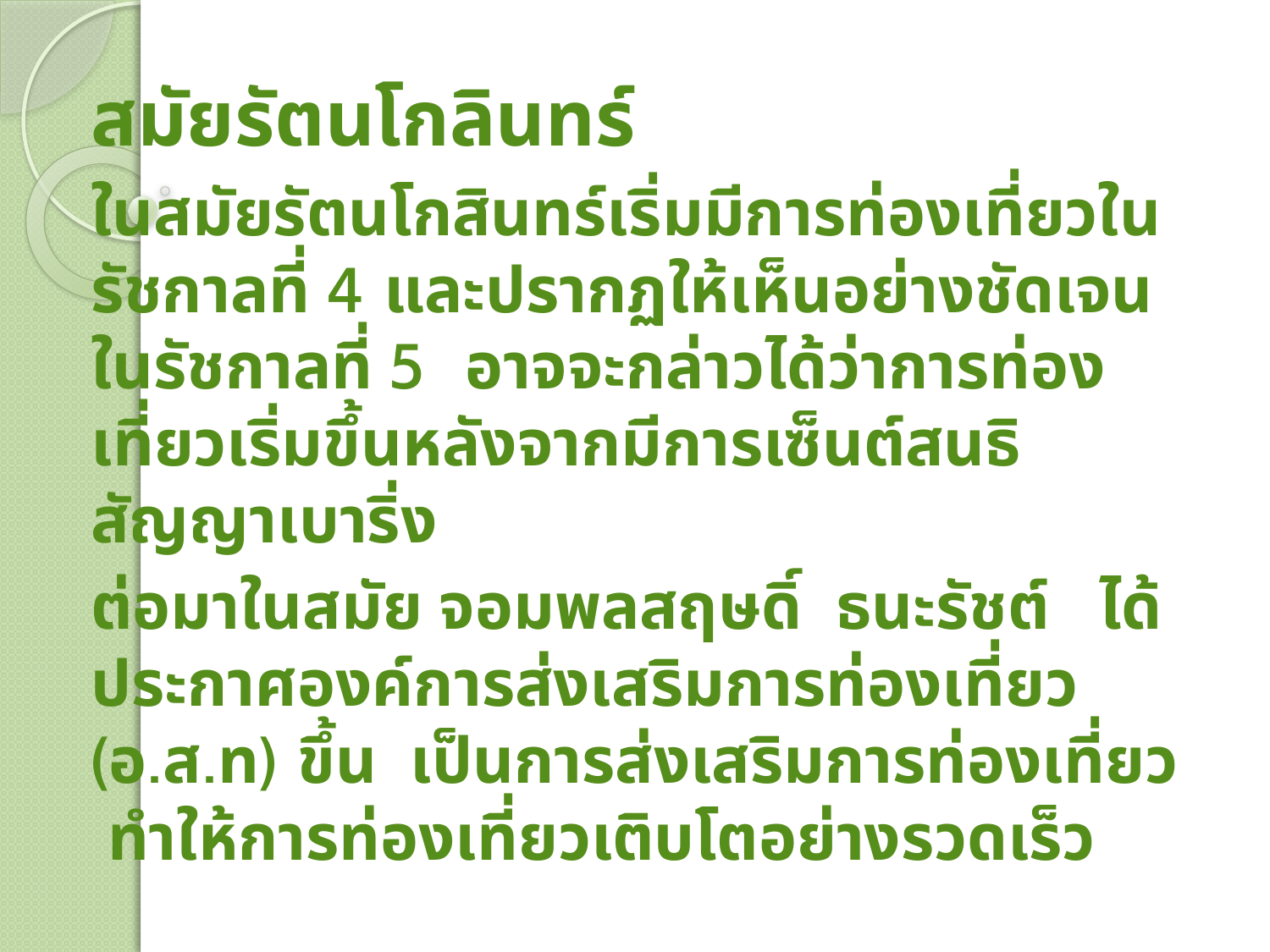

สมัยรัตนโกลินทร์
	ในสมัยรัตนโกสินทร์เริ่มมีการท่องเที่ยวในรัชกาลที่ 4 และปรากฏให้เห็นอย่างชัดเจนในรัชกาลที่ 5  อาจจะกล่าวได้ว่าการท่องเที่ยวเริ่มขึ้นหลังจากมีการเซ็นต์สนธิสัญญาเบาริ่ง
	ต่อมาในสมัย จอมพลสฤษดิ์  ธนะรัชต์   ได้ประกาศองค์การส่งเสริมการท่องเที่ยว  (อ.ส.ท) ขึ้น  เป็นการส่งเสริมการท่องเที่ยว  ทำให้การท่องเที่ยวเติบโตอย่างรวดเร็ว